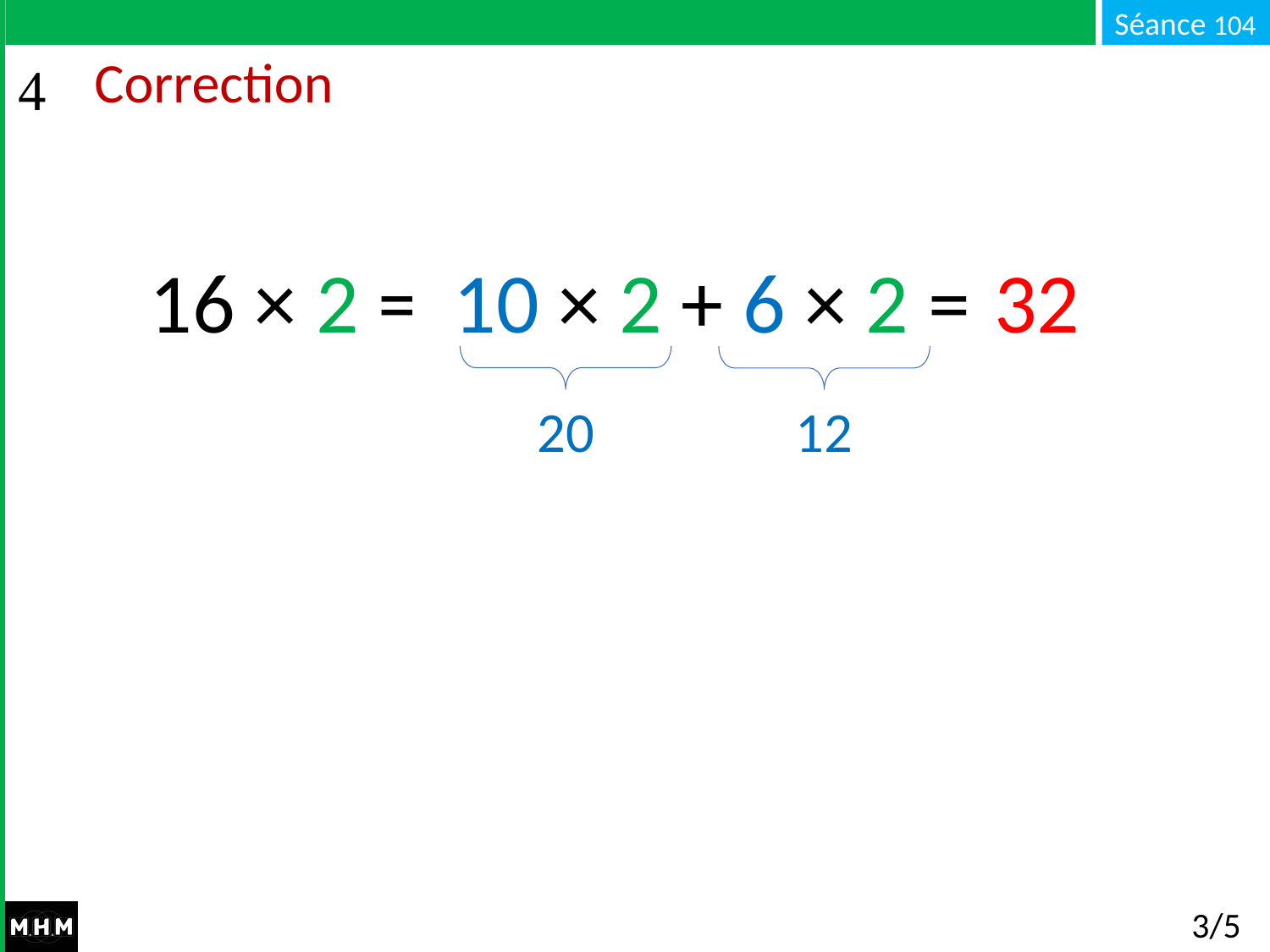

# Correction
10 × 2 + 6 × 2 = …
32
16 × 2 = …

20

12
3/5